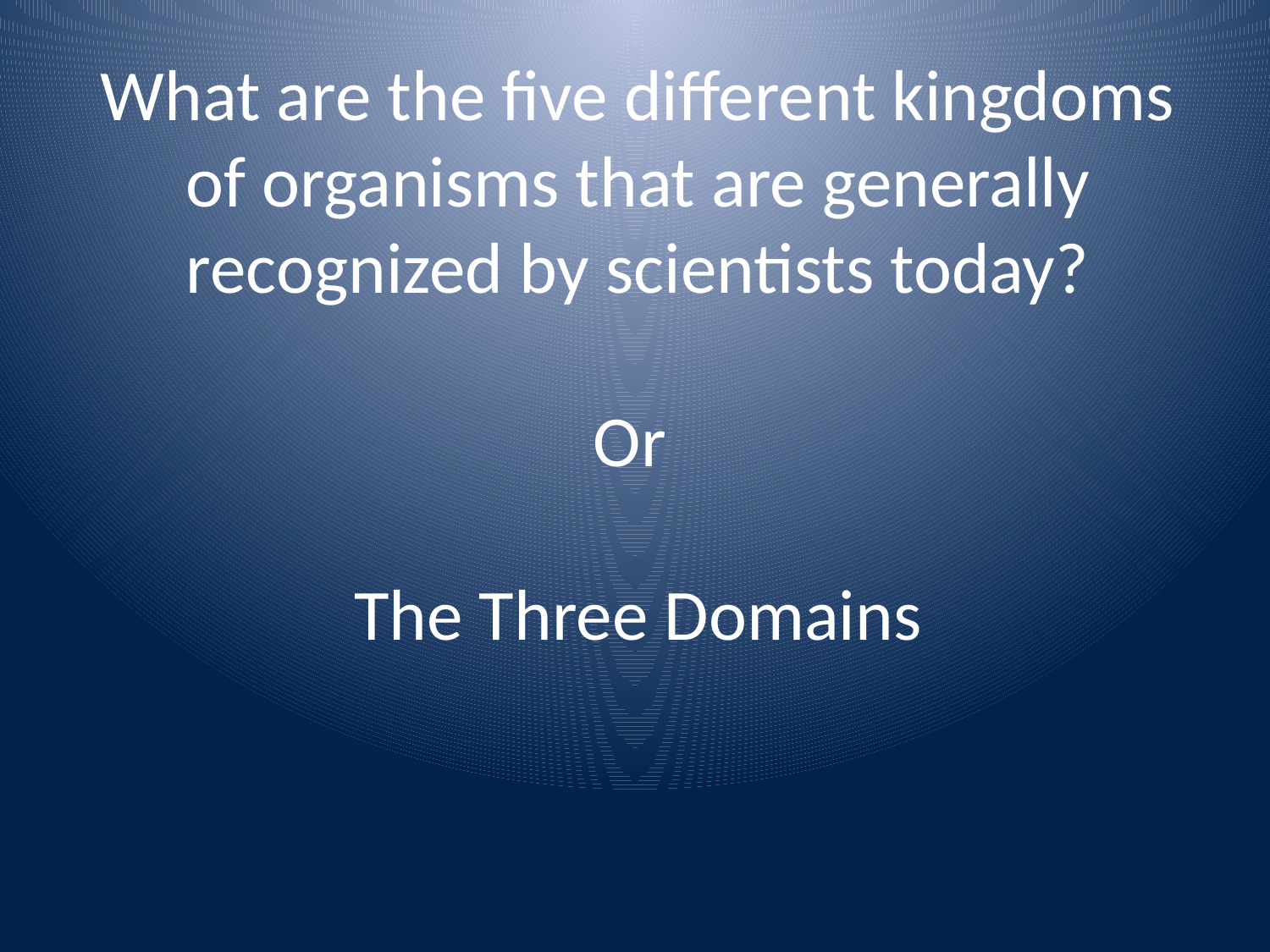

# What are the five different kingdoms of organisms that are generally recognized by scientists today? Or The Three Domains